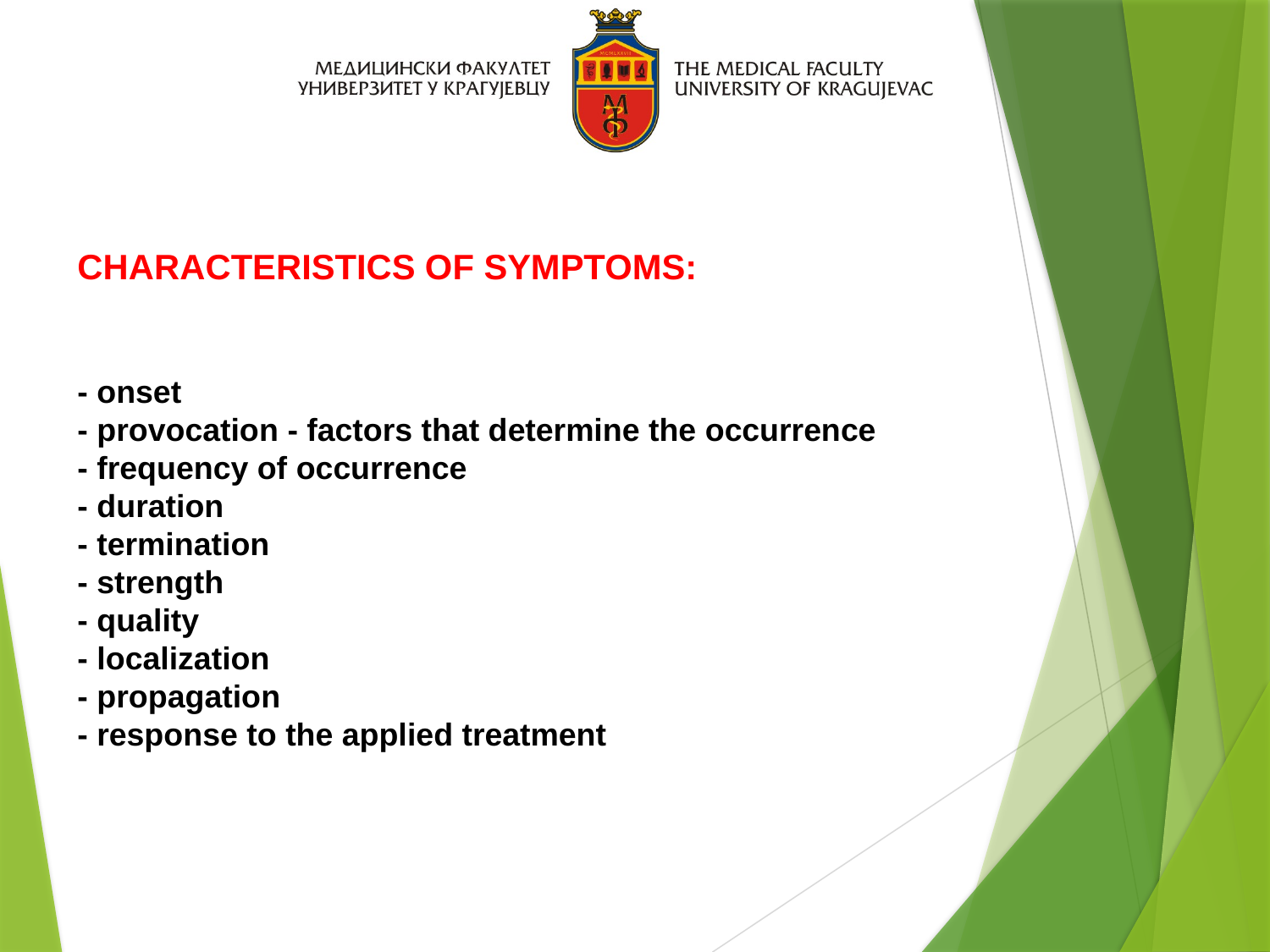

CHARACTERISTICS OF SYMPTOMS:

- onset
- provocation - factors that determine the occurrence
- frequency of occurrence
- duration
- termination
- strength
- quality
- localization
- propagation
- response to the applied treatment